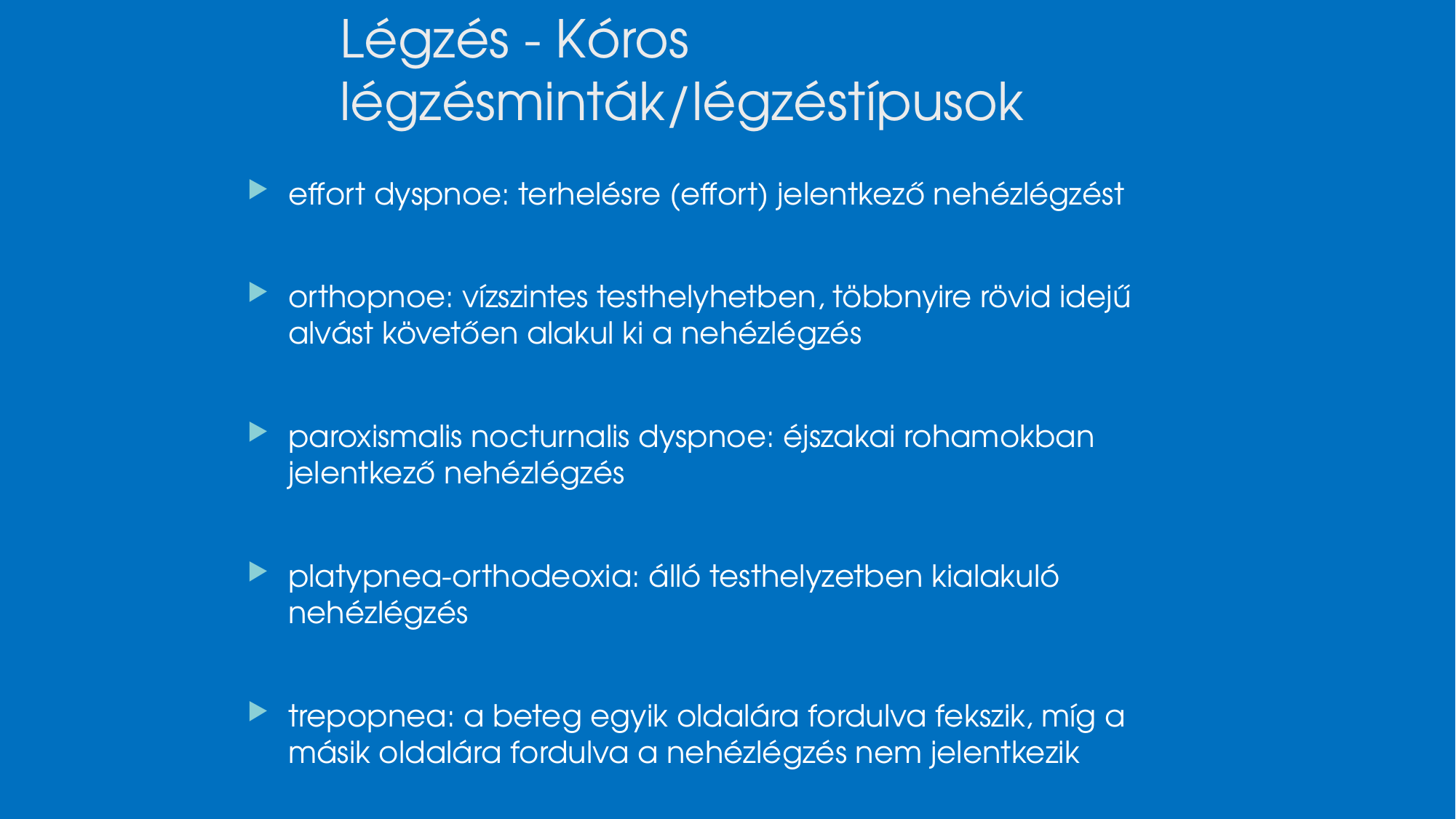

# Légzés - Kóros légzésminták/légzéstípusok
effort dyspnoe: terhelésre (effort) jelentkező nehézlégzést

orthopnoe: vízszintes testhelyhetben, többnyire rövid idejű alvást követően alakul ki a nehézlégzés

paroxismalis nocturnalis dyspnoe: éjszakai rohamokban jelentkező nehézlégzés

platypnea-orthodeoxia: álló testhelyzetben kialakuló nehézlégzés

trepopnea: a beteg egyik oldalára fordulva fekszik, míg a másik oldalára fordulva a nehézlégzés nem jelentkezik